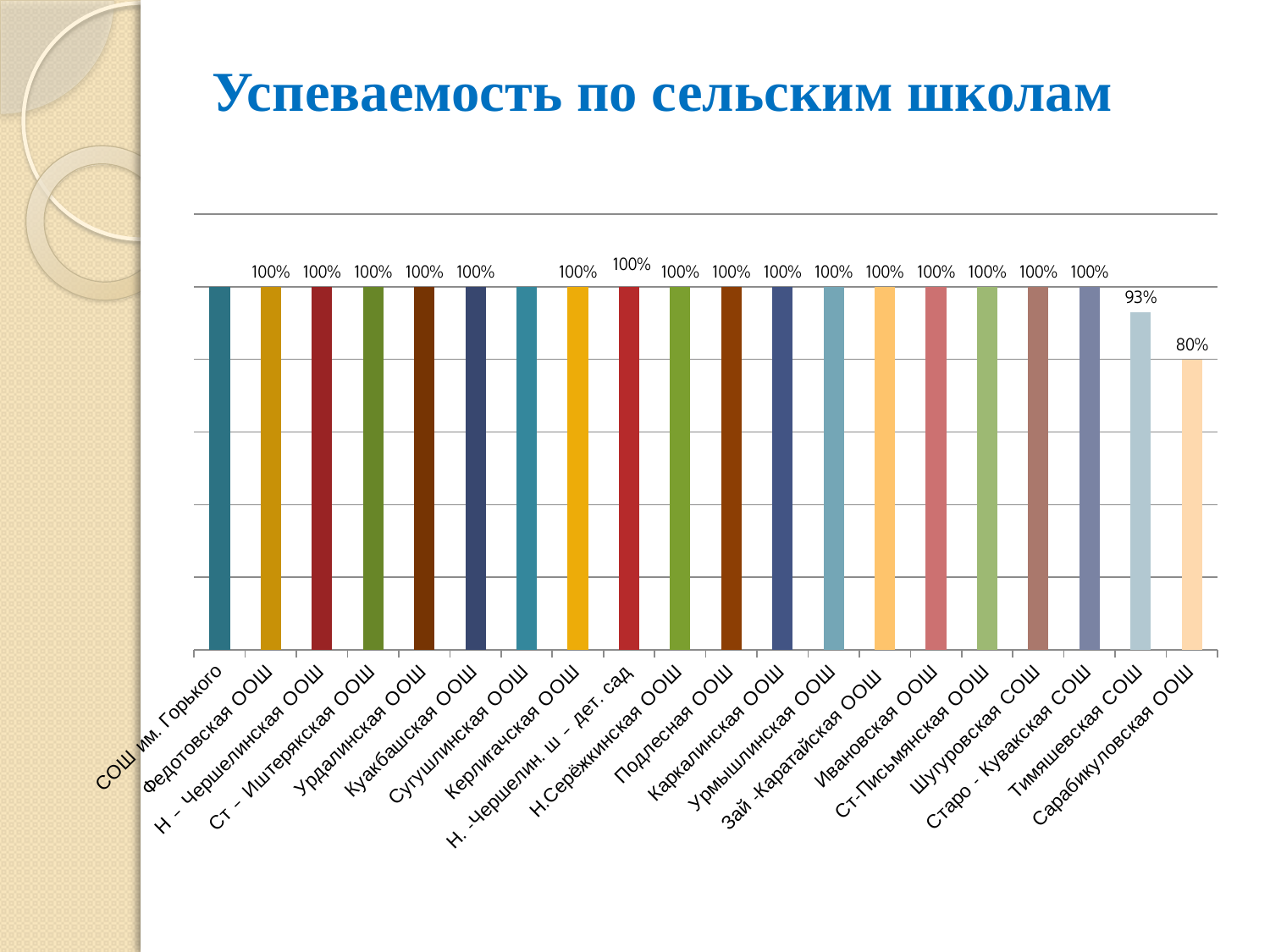

# Успеваемость по сельским школам

### Chart

| Category | Ряд 1 |
|---|---|
| СОШ им. Горького | 1.0 |
| Федотовская ООШ | 1.0 |
| Н – Чершелинская ООШ | 1.0 |
| Ст – Иштерякская ООШ | 1.0 |
| Урдалинская ООШ | 1.0 |
| Куакбашская ООШ | 1.0 |
| Сугушлинская ООШ | 1.0 |
| Керлигачская ООШ | 1.0 |
| Н. -Чершелин. ш – дет. сад | 1.0 |
| Н.Серёжкинская ООШ | 1.0 |
| Подлесная ООШ | 1.0 |
| Каркалинская ООШ | 1.0 |
| Урмышлинская ООШ | 1.0 |
| Зай -Каратайская ООШ  | 1.0 |
| Ивановская ООШ | 1.0 |
| Ст-Письмянская ООШ | 1.0 |
| Шугуровская СОШ | 1.0 |
| Старо - Кувакская СОШ | 1.0 |
| Тимяшевская СОШ | 0.93 |
| Сарабикуловская ООШ | 0.8 |